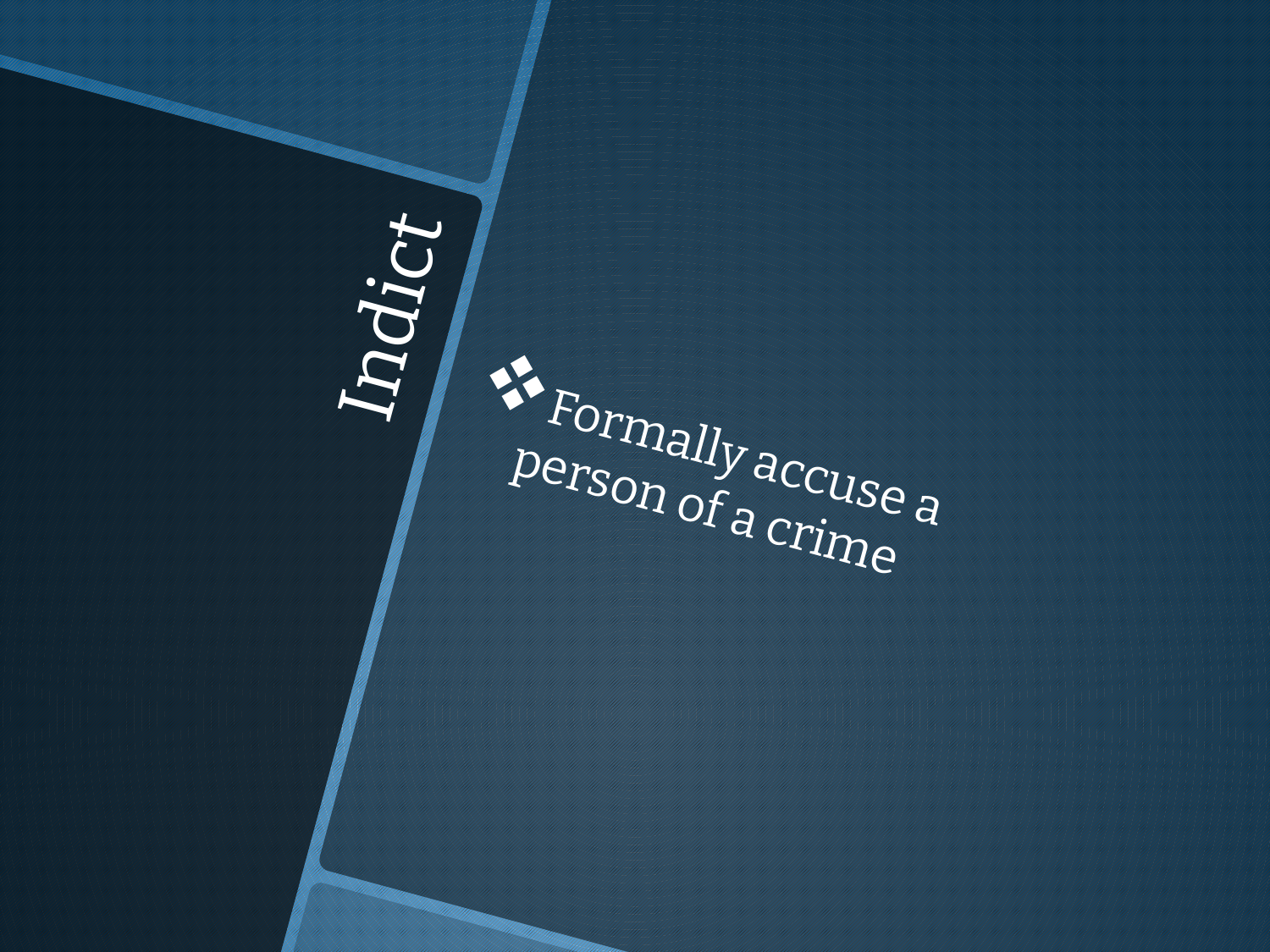

Formally accuse a person of a crime

# Indict